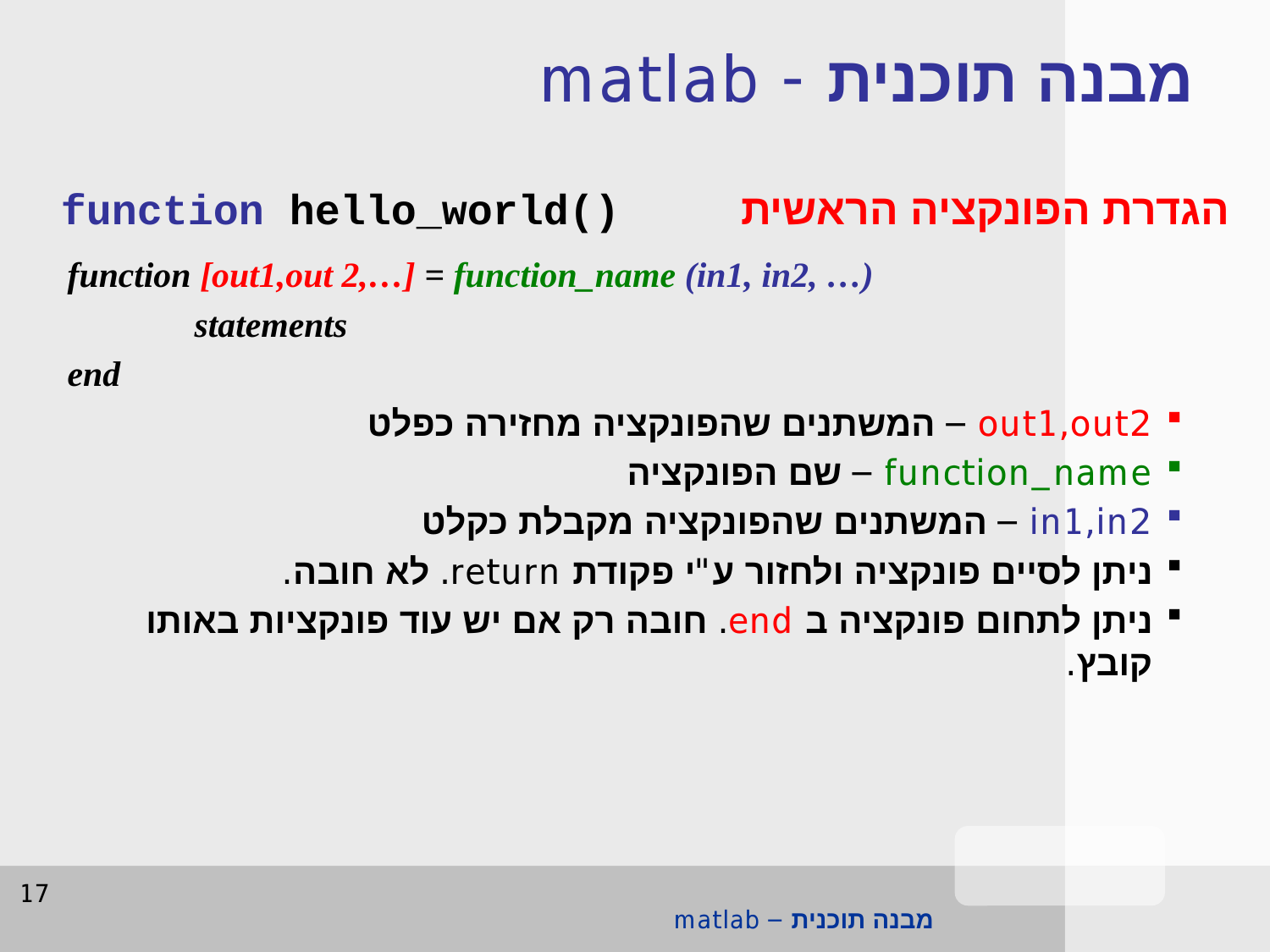

מבנה תוכנית - matlab
 function hello_world()
הגדרת הפונקציה הראשית
function [out1,out 2,…] = function_name (in1, in2, …)
	statements
end
out1,out2 – המשתנים שהפונקציה מחזירה כפלט
function_name – שם הפונקציה
in1,in2 – המשתנים שהפונקציה מקבלת כקלט
ניתן לסיים פונקציה ולחזור ע"י פקודת return. לא חובה.
ניתן לתחום פונקציה ב end. חובה רק אם יש עוד פונקציות באותו קובץ.

17
מבנה תוכנית – matlab